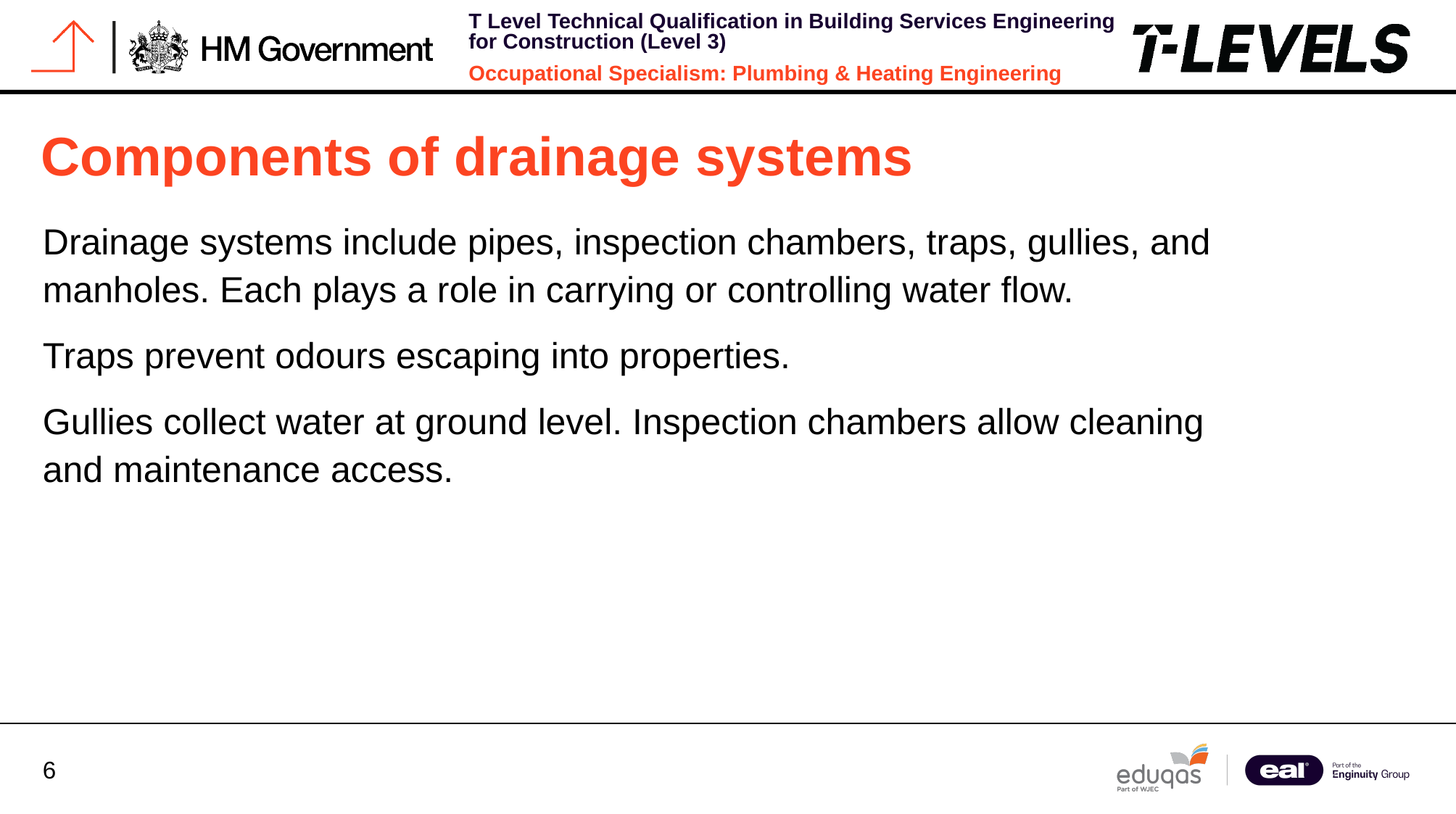

# Components of drainage systems
Drainage systems include pipes, inspection chambers, traps, gullies, and manholes. Each plays a role in carrying or controlling water flow.
Traps prevent odours escaping into properties.
Gullies collect water at ground level. Inspection chambers allow cleaning and maintenance access.